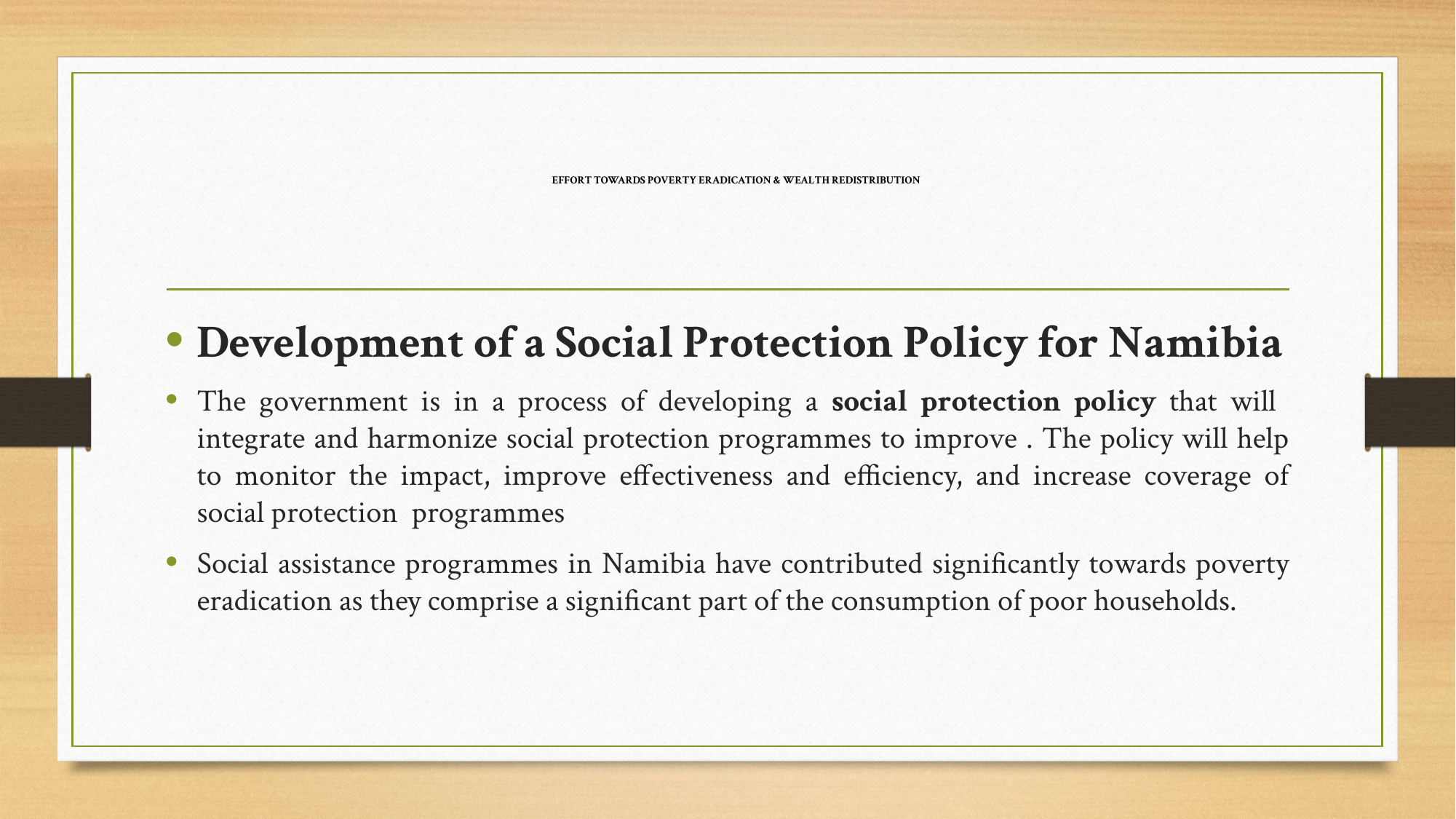

# EFFORT TOWARDS POVERTY ERADICATION & WEALTH REDISTRIBUTION
Development of a Social Protection Policy for Namibia
The government is in a process of developing a social protection policy that will  integrate and harmonize social protection programmes to improve . The policy will help to monitor the impact, improve effectiveness and efficiency, and increase coverage of social protection  programmes
Social assistance programmes in Namibia have contributed significantly towards poverty eradication as they comprise a significant part of the consumption of poor households.